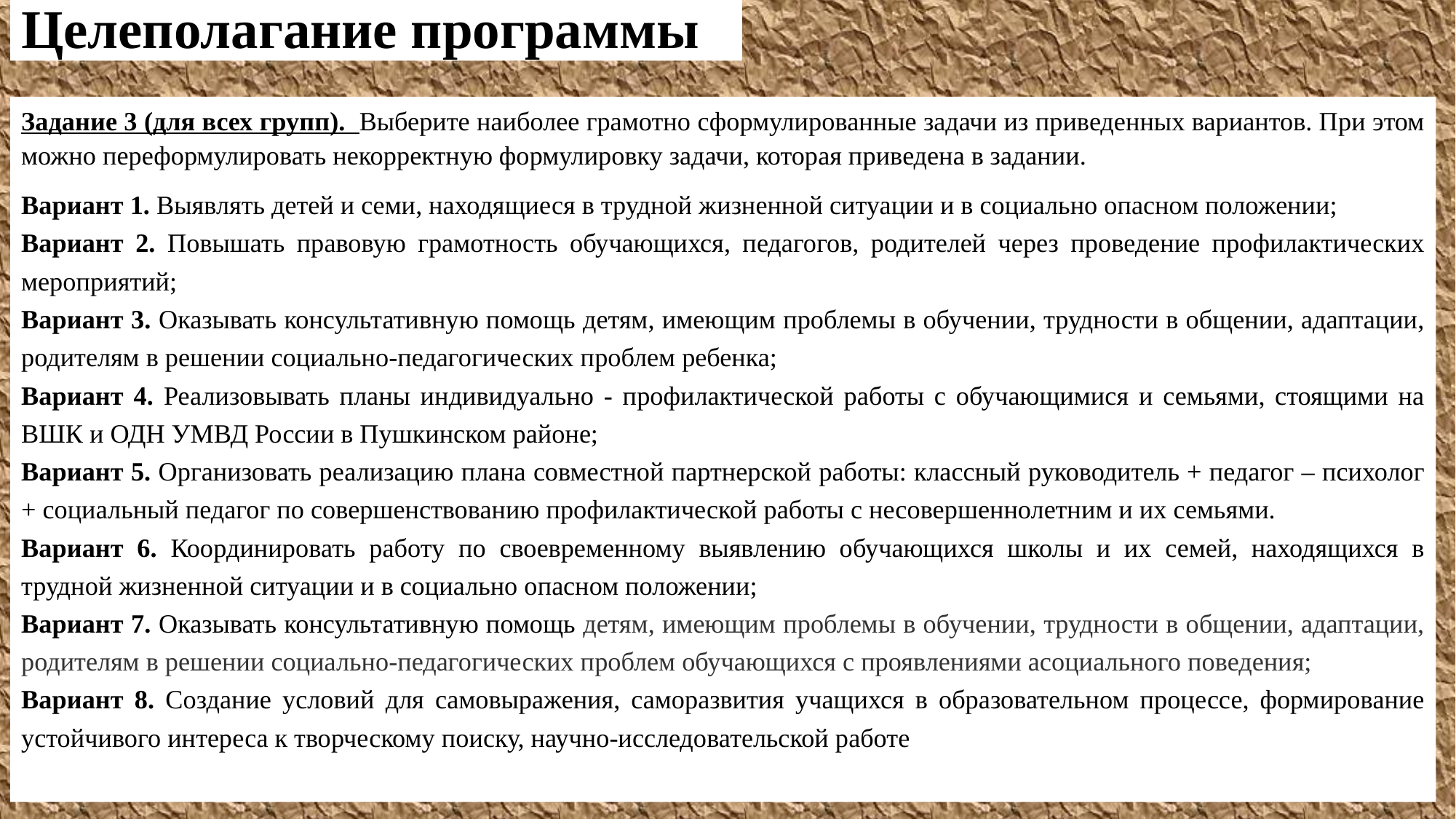

# Целеполагание программы
Задание 3 (для всех групп).  Выберите наиболее грамотно сформулированные задачи из приведенных вариантов. При этом можно переформулировать некорректную формулировку задачи, которая приведена в задании.
Вариант 1. Выявлять детей и семи, находящиеся в трудной жизненной ситуации и в социально опасном положении;
Вариант 2. Повышать правовую грамотность обучающихся, педагогов, родителей через проведение профилактических мероприятий;
Вариант 3. Оказывать консультативную помощь детям, имеющим проблемы в обучении, трудности в общении, адаптации, родителям в решении социально-педагогических проблем ребенка;
Вариант 4. Реализовывать планы индивидуально - профилактической работы с обучающимися и семьями, стоящими на ВШК и ОДН УМВД России в Пушкинском районе;
Вариант 5. Организовать реализацию плана совместной партнерской работы: классный руководитель + педагог – психолог + социальный педагог по совершенствованию профилактической работы с несовершеннолетним и их семьями.
Вариант 6. Координировать работу по своевременному выявлению обучающихся школы и их семей, находящихся в трудной жизненной ситуации и в социально опасном положении;
Вариант 7. Оказывать консультативную помощь детям, имеющим проблемы в обучении, трудности в общении, адаптации, родителям в решении социально-педагогических проблем обучающихся с проявлениями асоциального поведения;
Вариант 8. Создание условий для самовыражения, саморазвития учащихся в образовательном процессе, формирование устойчивого интереса к творческому поиску, научно-исследовательской работе